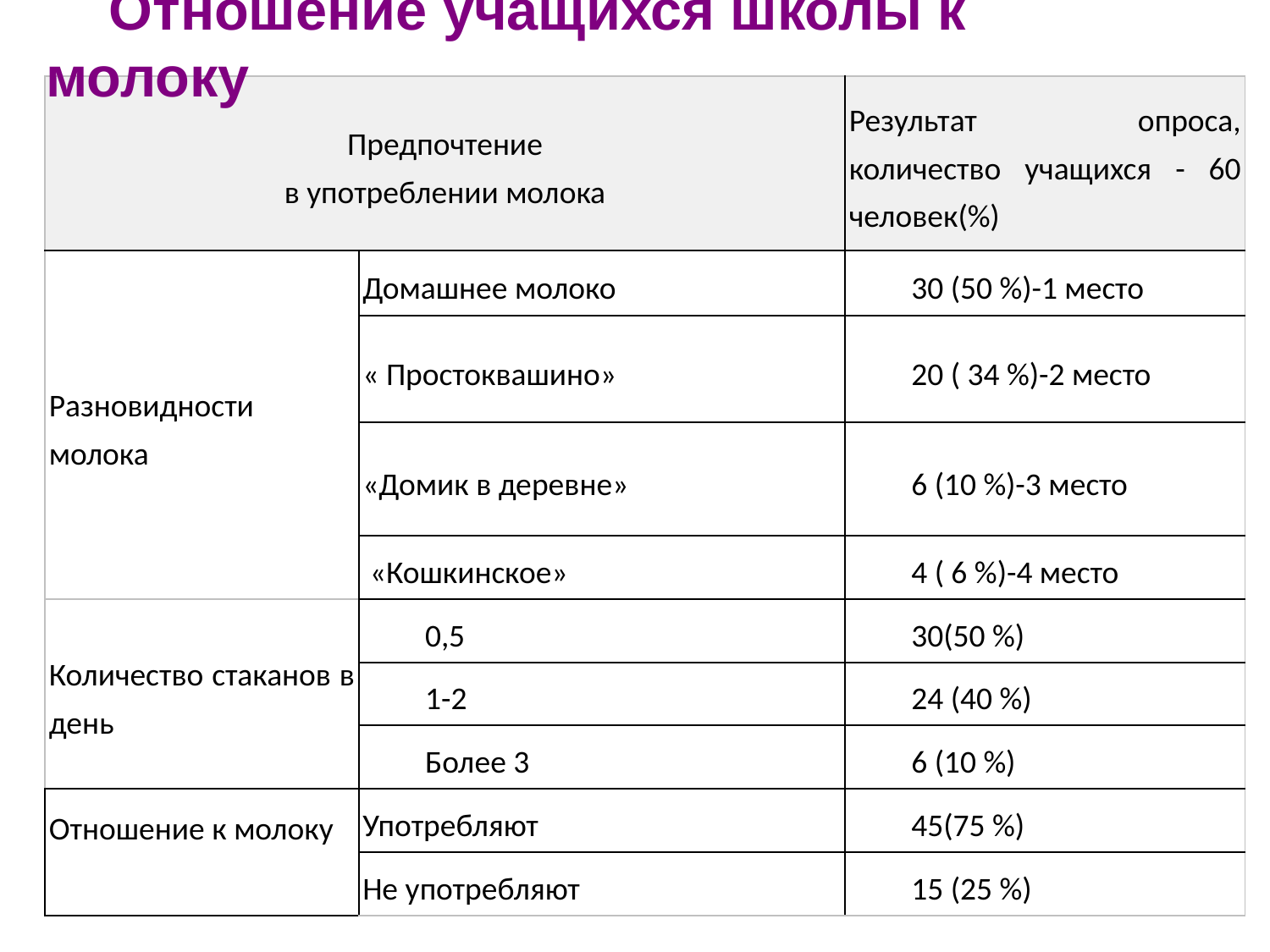

Отношение учащихся школы к молоку

| Предпочтение в употреблении молока |  | Результат опроса, количество учащихся - 60 человек(%) |
| --- | --- | --- |
| Разновидности молока | Домашнее молоко | 30 (50 %)-1 место |
|  | « Простоквашино» | 20 ( 34 %)-2 место |
|  | «Домик в деревне» | 6 (10 %)-3 место |
|  | «Кошкинское» | 4 ( 6 %)-4 место |
| Количество стаканов в день | 0,5 | 30(50 %) |
|  | 1-2 | 24 (40 %) |
|  | Более 3 | 6 (10 %) |
| Отношение к молоку | Употребляют | 45(75 %) |
|  | Не употребляют | 15 (25 %) |